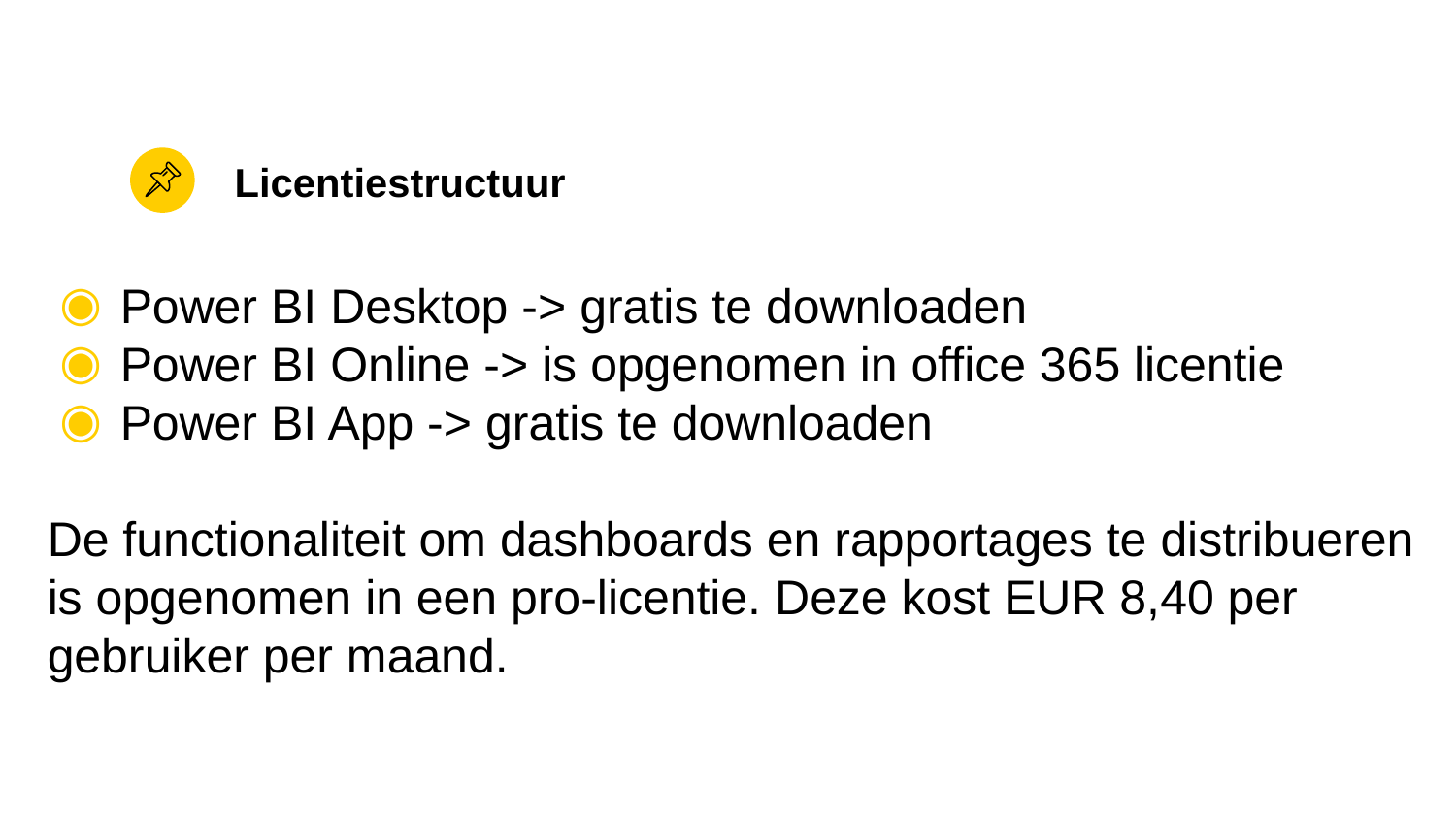

# Licentiestructuur

Power BI Desktop -> gratis te downloaden
Power BI Online -> is opgenomen in office 365 licentie
Power BI App -> gratis te downloaden

De functionaliteit om dashboards en rapportages te distribueren is opgenomen in een pro-licentie. Deze kost EUR 8,40 per gebruiker per maand.